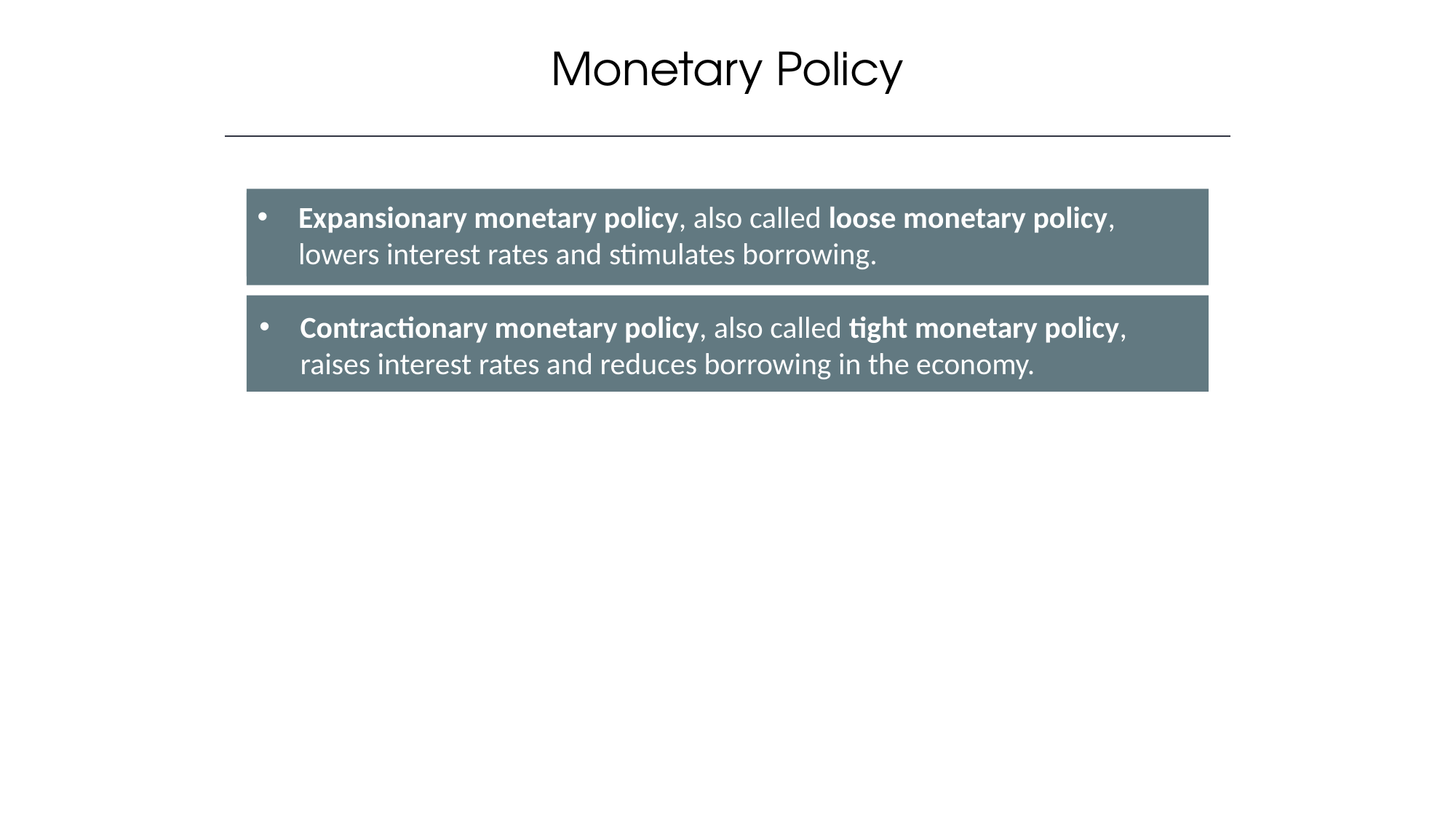

Monetary Policy

Expansionary monetary policy, also called loose monetary policy, lowers interest rates and stimulates borrowing.

Contractionary monetary policy, also called tight monetary policy, raises interest rates and reduces borrowing in the economy.